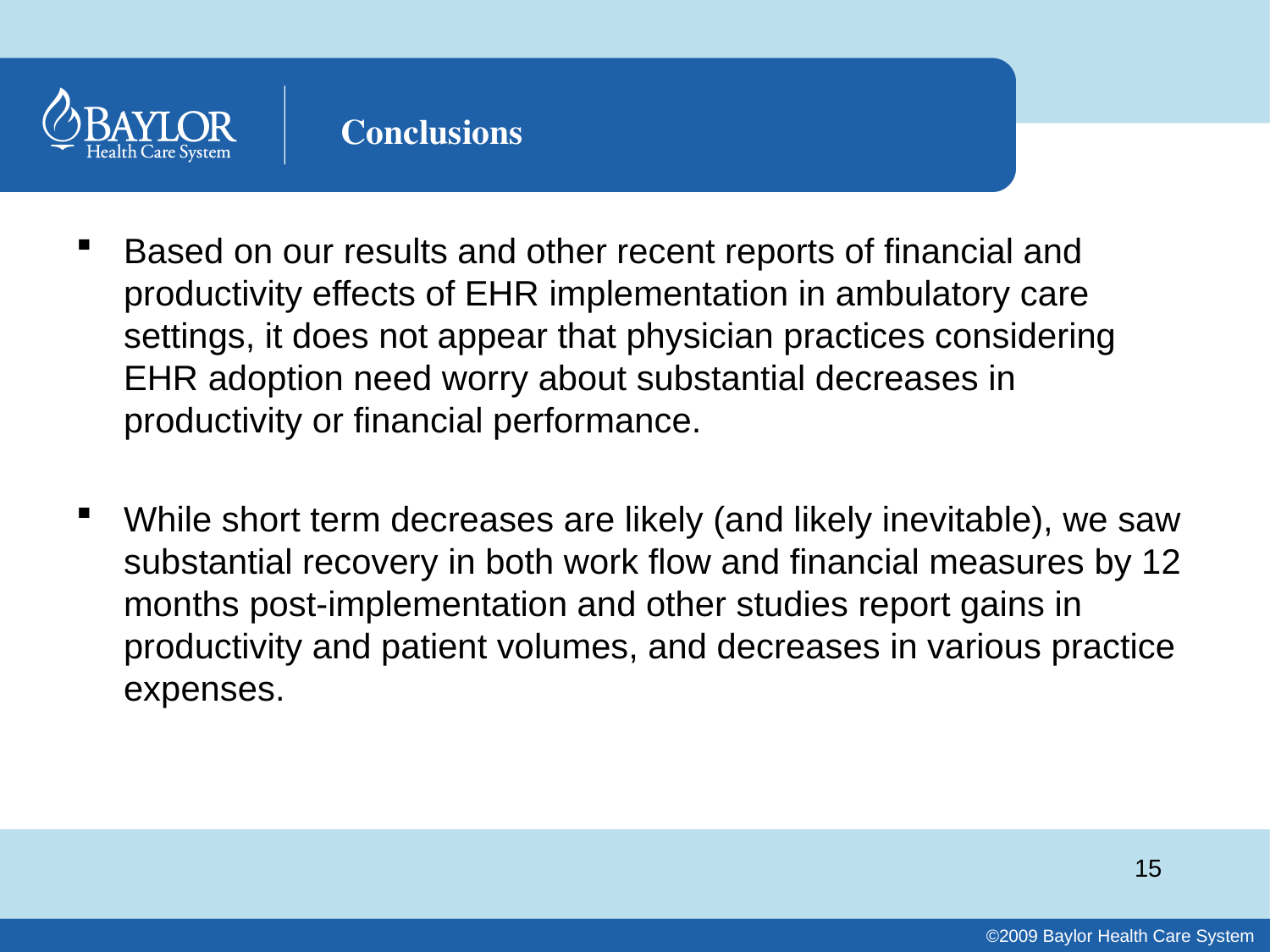

# Conclusions
Based on our results and other recent reports of financial and productivity effects of EHR implementation in ambulatory care settings, it does not appear that physician practices considering EHR adoption need worry about substantial decreases in productivity or financial performance.

While short term decreases are likely (and likely inevitable), we saw substantial recovery in both work flow and financial measures by 12 months post-implementation and other studies report gains in productivity and patient volumes, and decreases in various practice expenses.
15